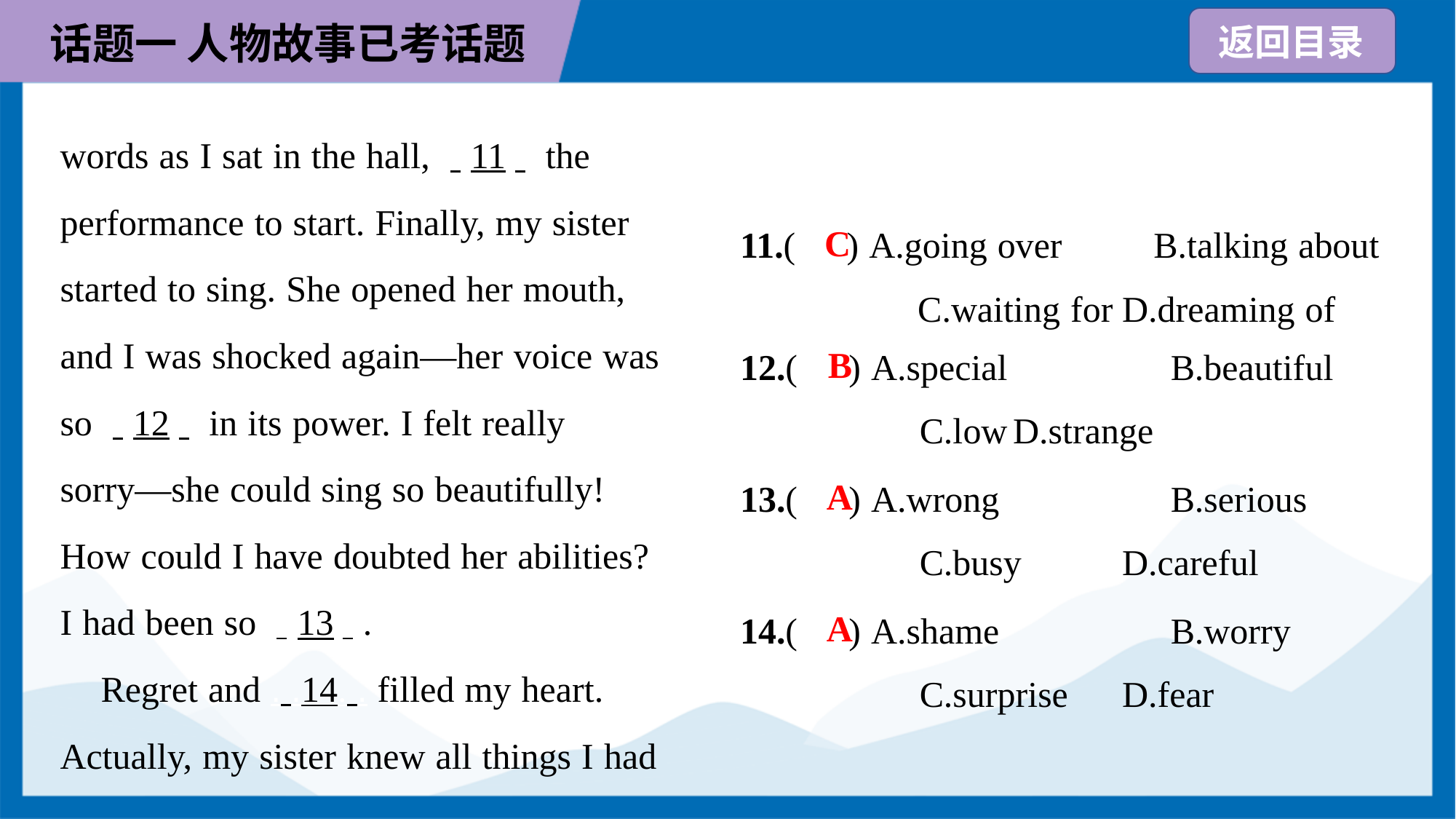

words as I sat in the hall, . .11. . the
performance to start. Finally, my sister
started to sing. She opened her mouth,
and I was shocked again—her voice was
so . .12. . in its power. I felt really
sorry—she could sing so beautifully!
How could I have doubted her abilities?
I had been so . .13. ..
    Regret and . .14. . filled my heart.
Actually, my sister knew all things I had

11.(     ) A.going over	B.talking about
C.waiting for	D.dreaming of
C
12.(     ) A.special	B.beautiful
C.low	D.strange
B
13.(     ) A.wrong	B.serious
C.busy	D.careful
A
14.(     ) A.shame	B.worry
C.surprise	D.fear
A